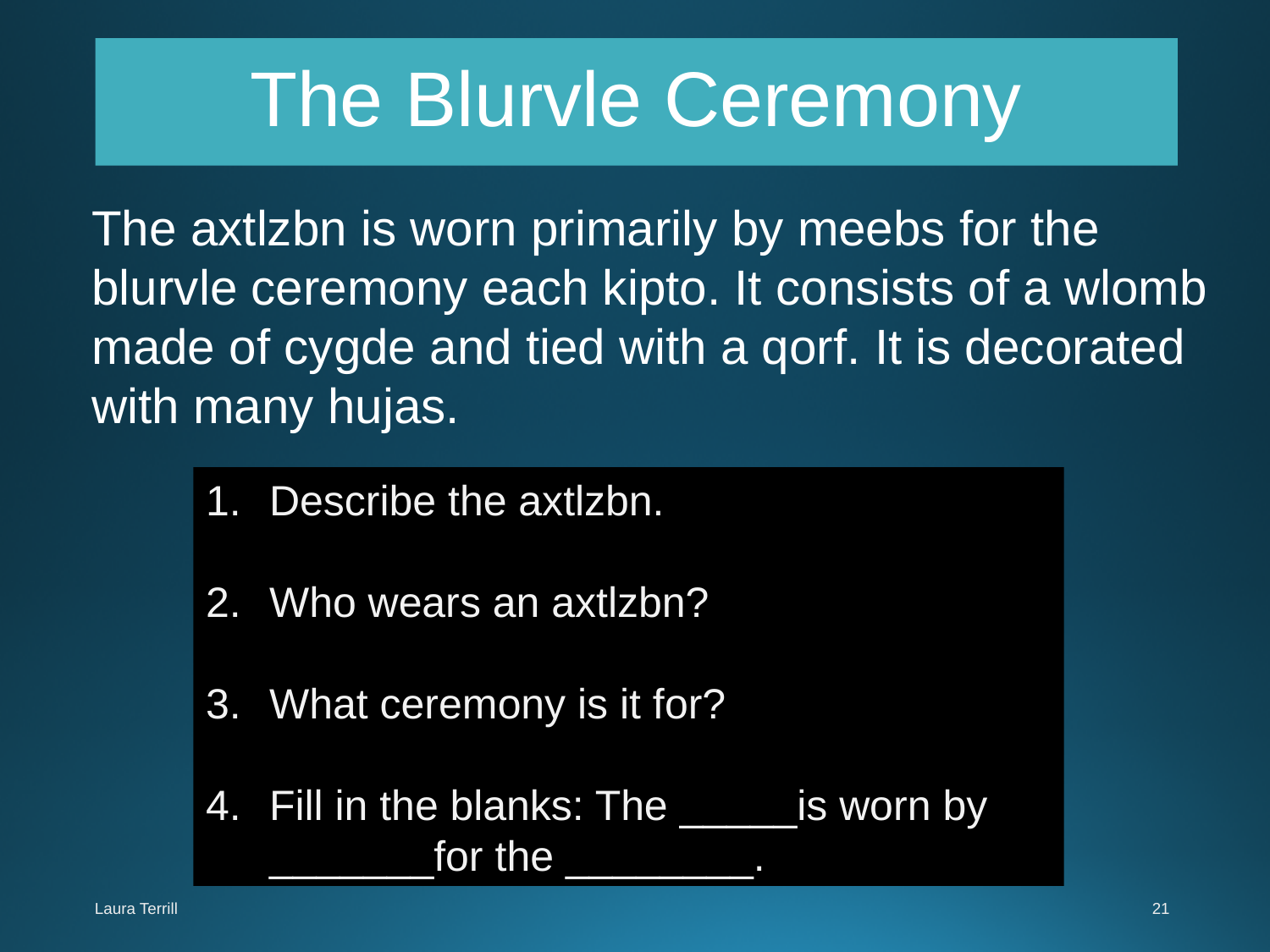

# The Blurvle Ceremony
The axtlzbn is worn primarily by meebs for the blurvle ceremony each kipto. It consists of a wlomb made of cygde and tied with a qorf. It is decorated with many hujas.
Describe the axtlzbn.

Who wears an axtlzbn?

What ceremony is it for?

Fill in the blanks: The _____is worn by _______for the ________.
Laura Terrill
21